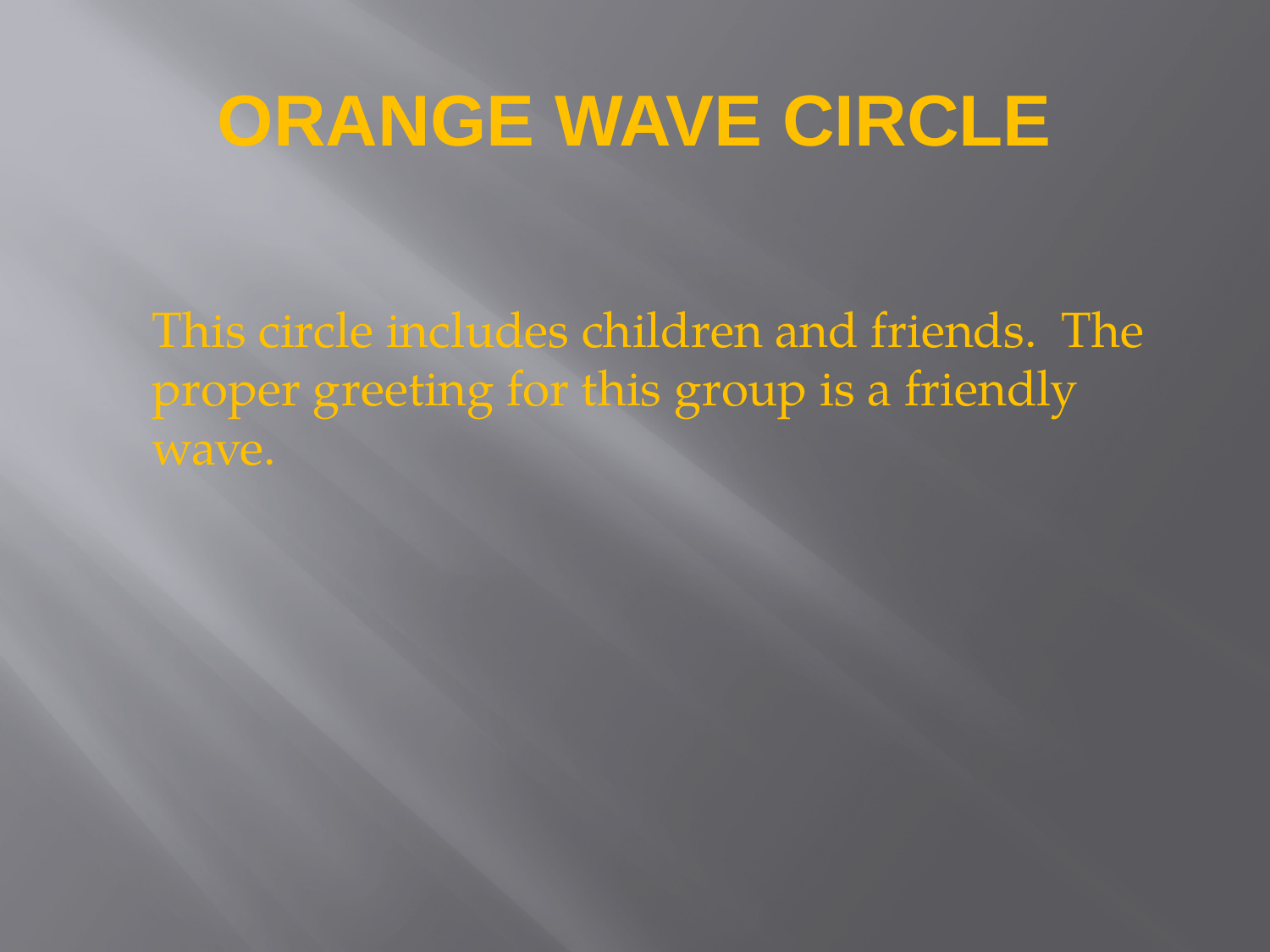

# ORANGE WAVE CIRCLE

	This circle includes children and friends.  The proper greeting for this group is a friendly wave.